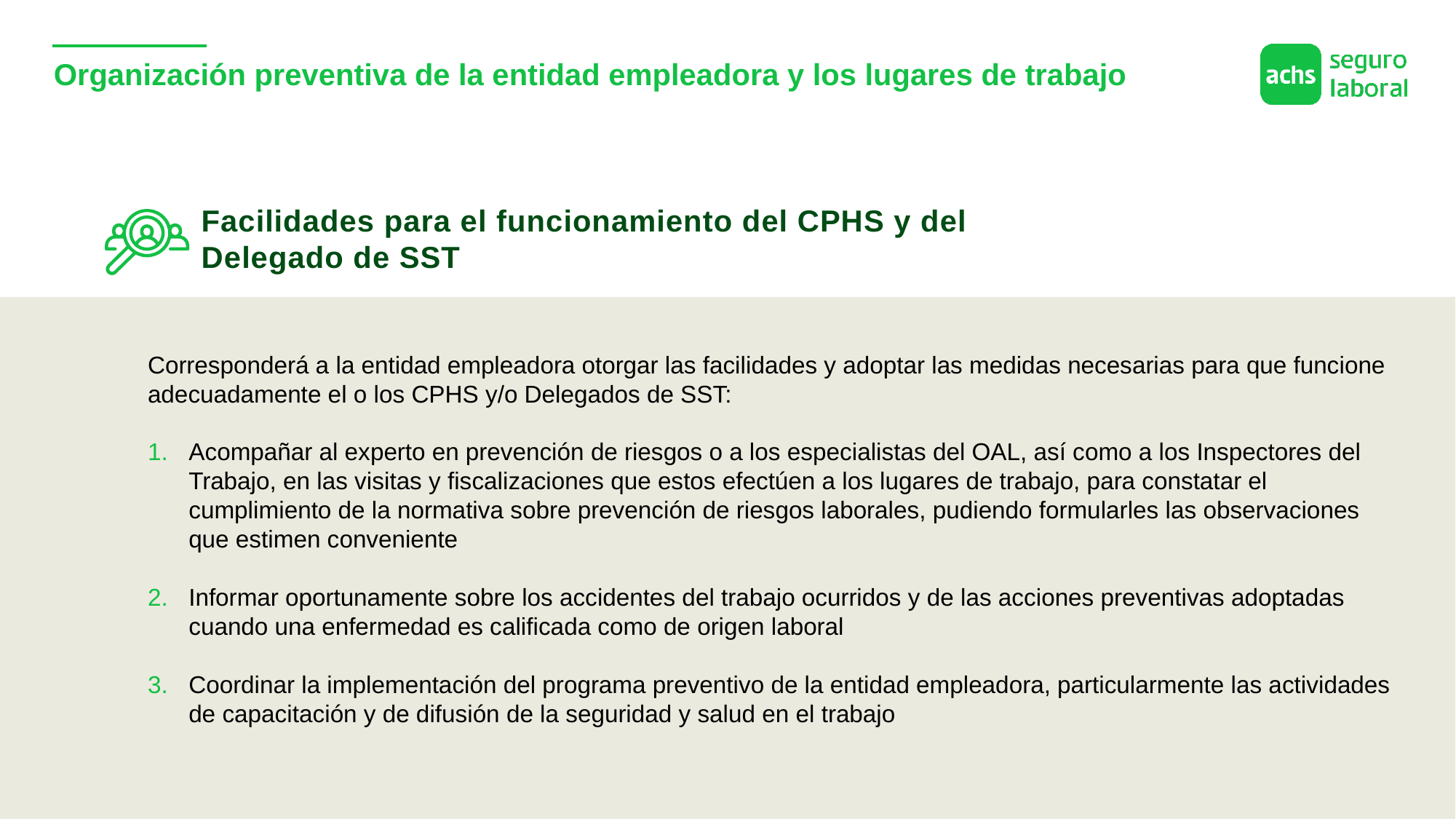

# Organización preventiva de la entidad empleadora y los lugares de trabajo
Facilidades para el funcionamiento del CPHS y del Delegado de SST

Corresponderá a la entidad empleadora otorgar las facilidades y adoptar las medidas necesarias para que funcione adecuadamente el o los CPHS y/o Delegados de SST:

Acompañar al experto en prevención de riesgos o a los especialistas del OAL, así como a los Inspectores del Trabajo, en las visitas y fiscalizaciones que estos efectúen a los lugares de trabajo, para constatar el cumplimiento de la normativa sobre prevención de riesgos laborales, pudiendo formularles las observaciones que estimen conveniente

Informar oportunamente sobre los accidentes del trabajo ocurridos y de las acciones preventivas adoptadas cuando una enfermedad es calificada como de origen laboral

Coordinar la implementación del programa preventivo de la entidad empleadora, particularmente las actividades de capacitación y de difusión de la seguridad y salud en el trabajo

29